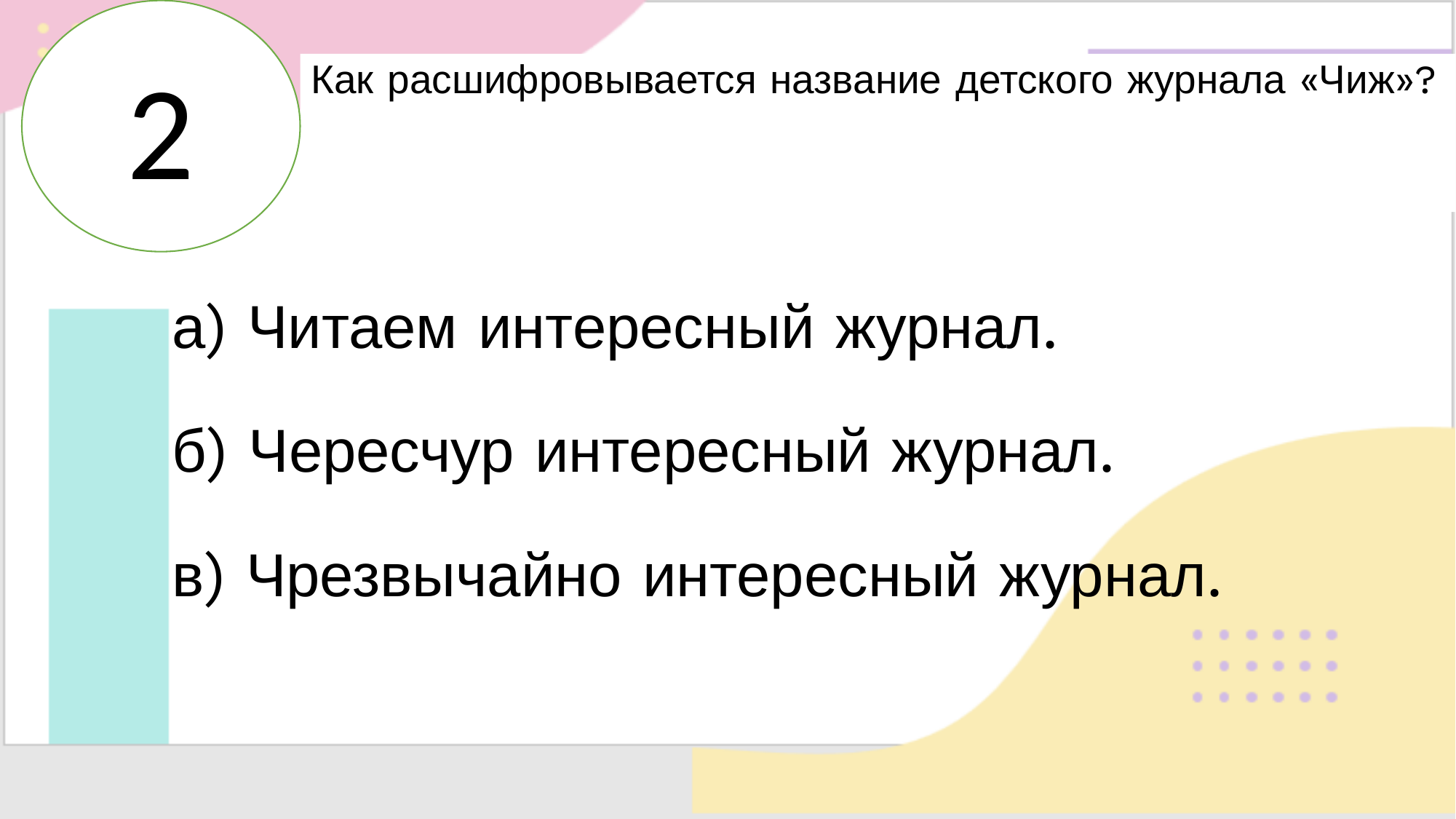

2
# Как расшифровывается название детского журнала «Чиж»?
а) Читаем интересный журнал.
б) Чересчур интересный журнал.
в) Чрезвычайно интересный журнал.